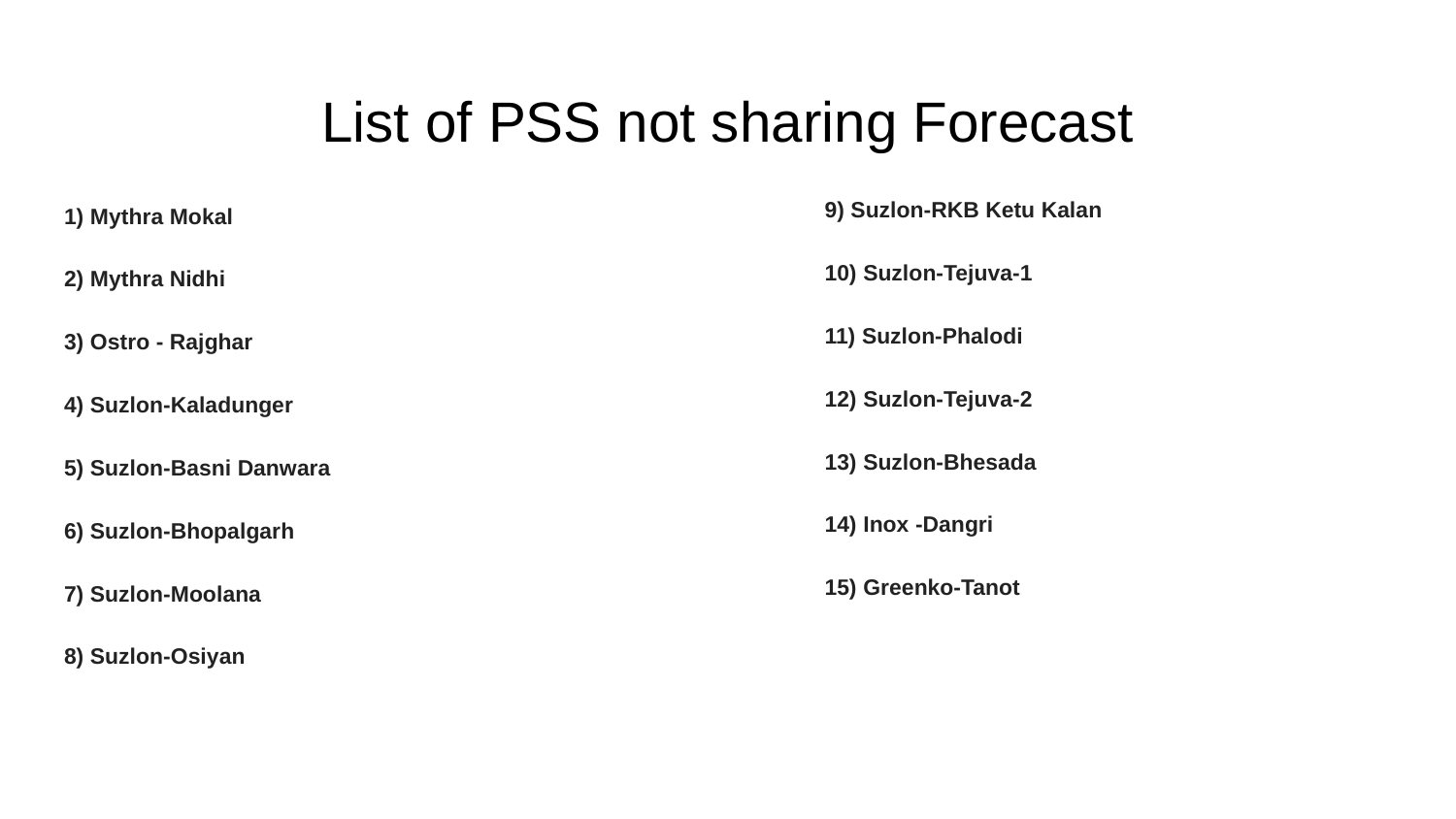

# List of PSS not sharing Forecast
9) Suzlon-RKB Ketu Kalan
10) Suzlon-Tejuva-1
11) Suzlon-Phalodi
12) Suzlon-Tejuva-2
13) Suzlon-Bhesada
14) Inox -Dangri
15) Greenko-Tanot

1) Mythra Mokal
2) Mythra Nidhi
3) Ostro - Rajghar
4) Suzlon-Kaladunger
5) Suzlon-Basni Danwara
6) Suzlon-Bhopalgarh
7) Suzlon-Moolana
8) Suzlon-Osiyan